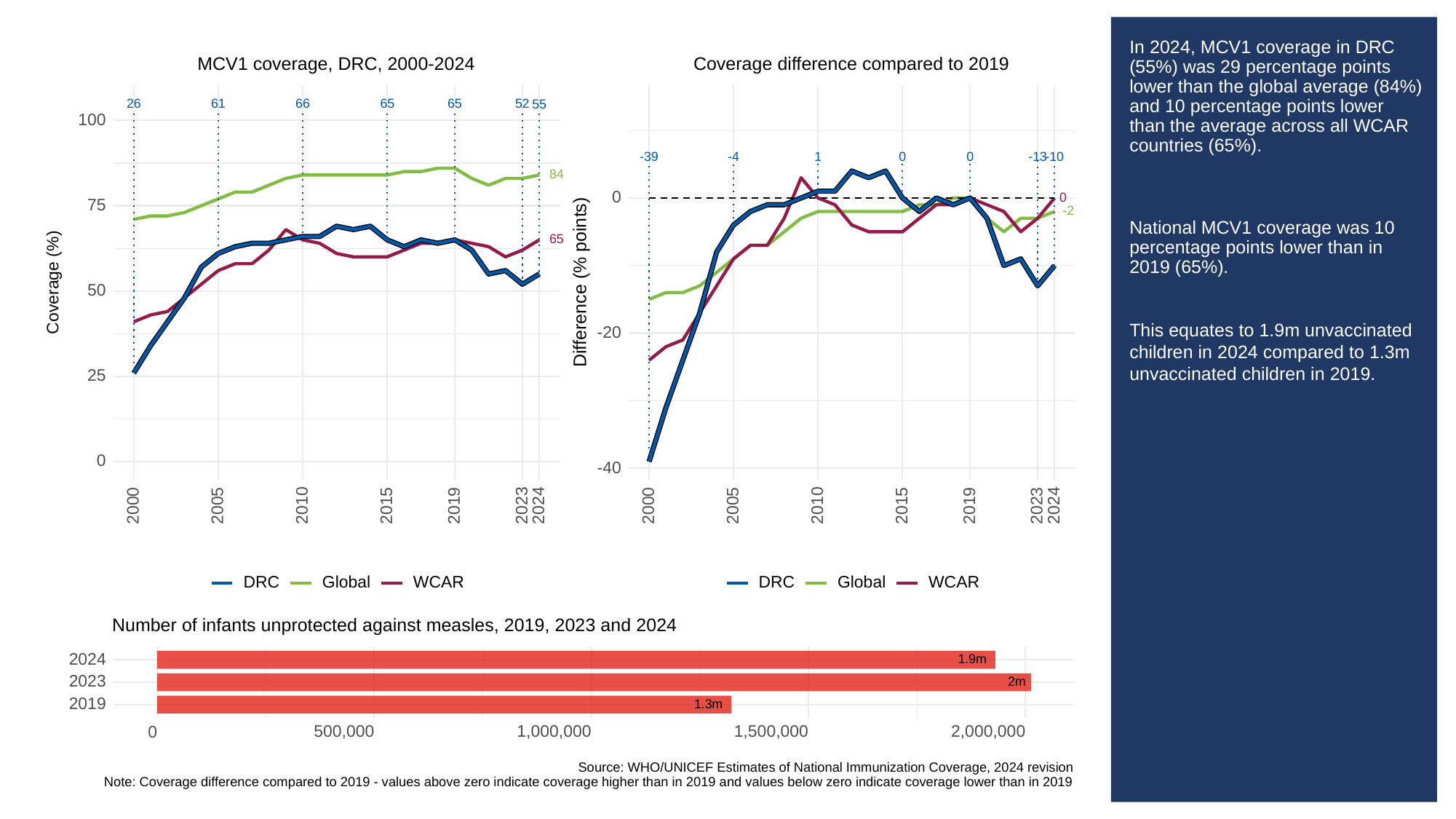

# In 2024, MCV1 coverage in DRC (55%) was 29 percentage points lower than the global average (84%) and 10 percentage points lower than the average across all WCAR countries (65%).

National MCV1 coverage was 10 percentage points lower than in 2019 (65%).

This equates to 1.9m unvaccinated children in 2024 compared to 1.3m unvaccinated children in 2019.

MCV1 coverage, DRC, 2000-2024
Coverage difference compared to 2019

26
61
66
65
65
52
55

100

-39
-13
0
0
-10
1
-4

84

0
0

75

-2

65

Difference (% points)
Coverage (%)
50

-20

25

0

-40

2023
2023
2000
2005
2010
2015
2019
2024
2000
2005
2010
2015
2019
2024
DRC
Global
WCAR
DRC
Global
WCAR

Number of infants unprotected against measles, 2019, 2023 and 2024

2024
1.9m

2023
2m

2019
1.3m

500,000
1,000,000
1,500,000
2,000,000
0
Source: WHO/UNICEF Estimates of National Immunization Coverage, 2024 revision
Note: Coverage difference compared to 2019 - values above zero indicate coverage higher than in 2019 and values below zero indicate coverage lower than in 2019